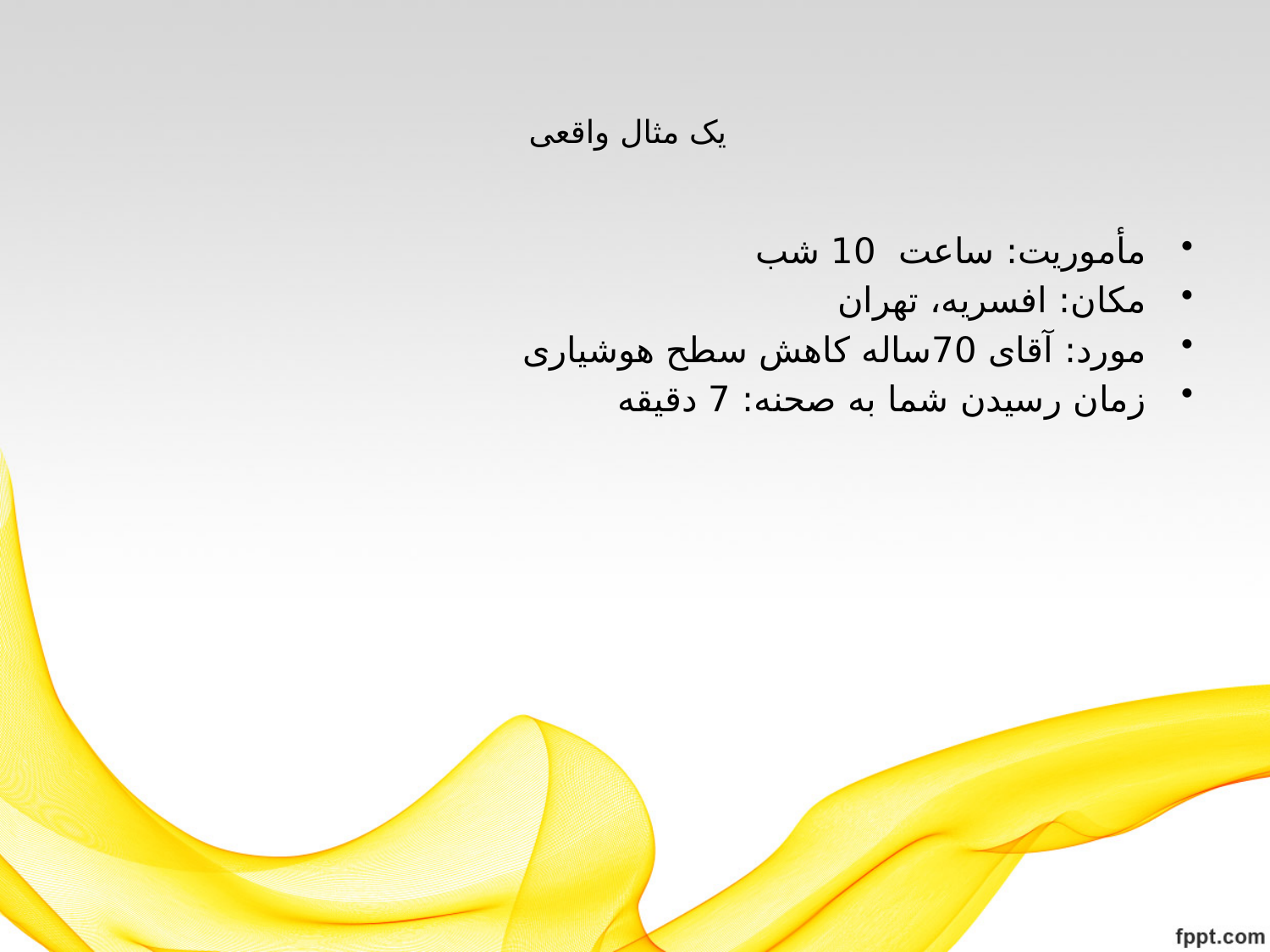

یک مثال واقعی
مأموریت: ساعت  10 شب
مکان: افسریه، تهران
مورد: آقای 70ساله کاهش سطح هوشیاری
زمان رسیدن شما به صحنه: 7 دقيقه